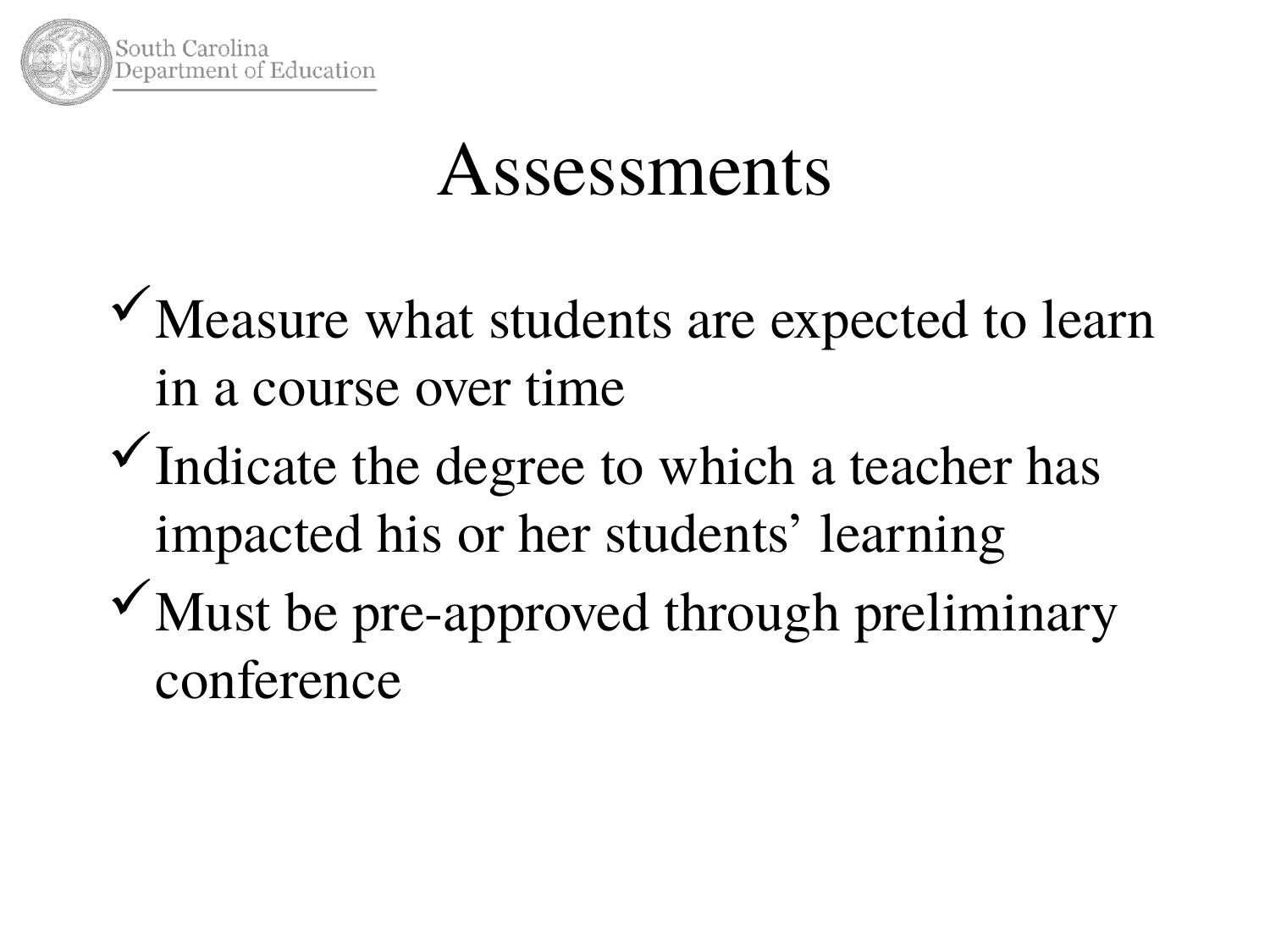

# Assessments
Measure what students are expected to learn in a course over time
Indicate the degree to which a teacher has impacted his or her students’ learning
Must be pre-approved through preliminary conference